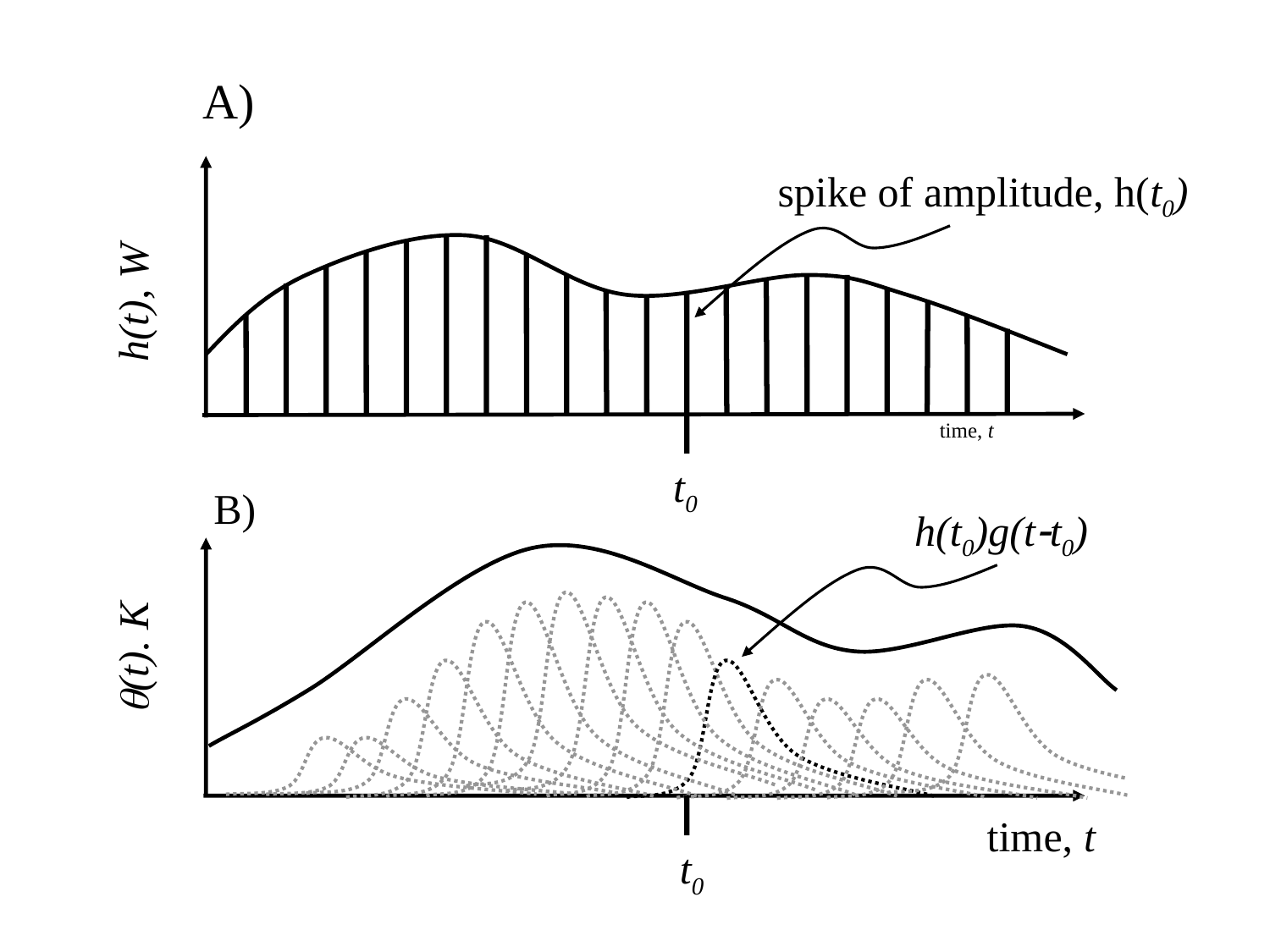

A)

spike of amplitude, h(t0)

h(t), W

time, t
t0
B)
h(t0)g(t−t0)

θ(t). K

time, t
t0